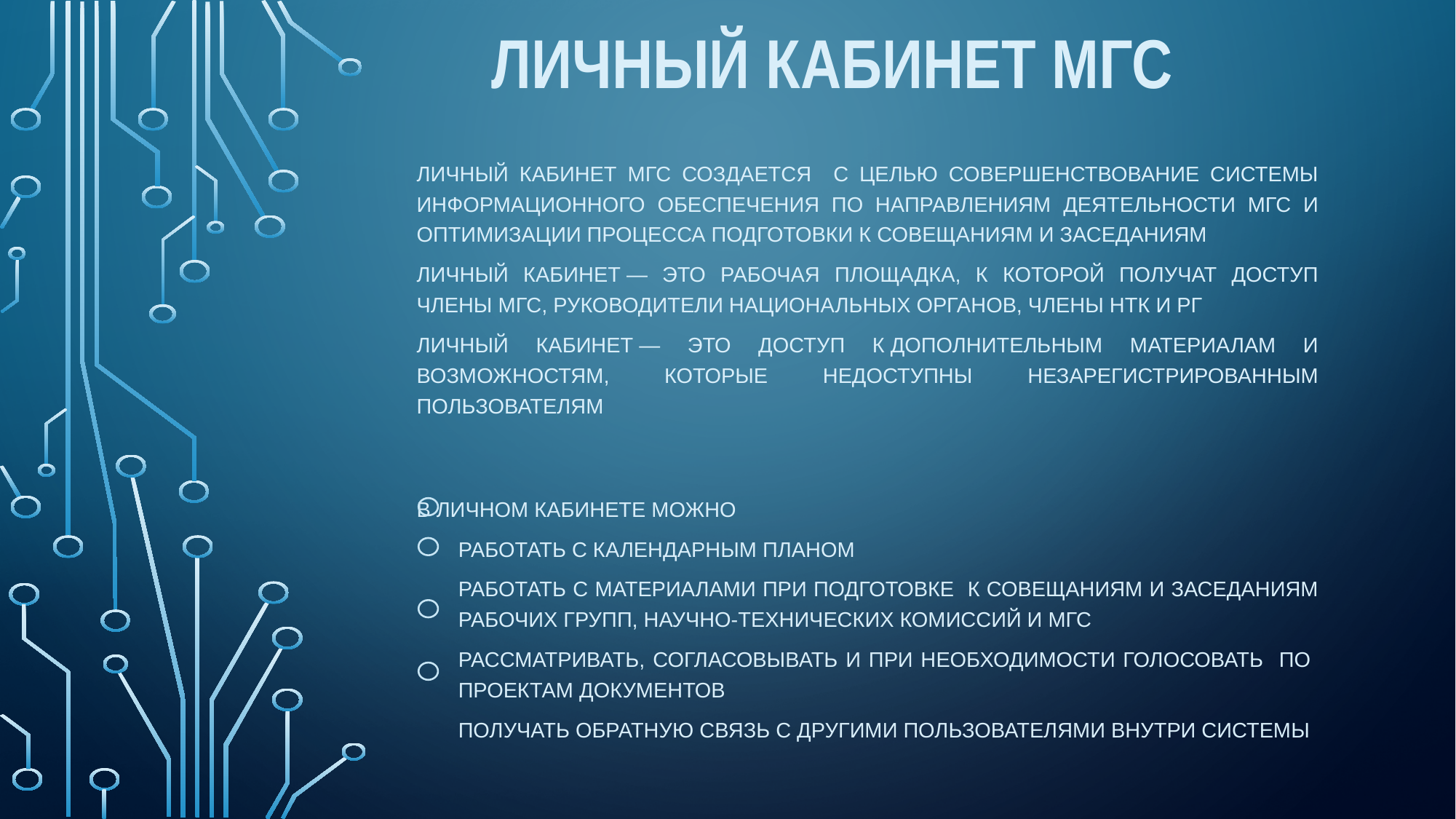

# Личный кабинет МГС
Личный кабинет МГС создается  с целью совершенствование системы информационного обеспечения по направлениям деятельности МГС и оптимизации процесса подготовки к совещаниям и заседаниям
Личный кабинет — это рабочая площадка, к которой получат доступ члены МГС, руководители национальных органов, члены НТК и РГ
Личный кабинет — это доступ к дополнительным материалам и возможностям, которые недоступны незарегистрированным пользователям

В личном кабинете можно
Работать с календарным планом
Работать с материалами при подготовке  к совещаниям и заседаниям рабочих групп, научно-технических комиссий и МГС
Рассматривать, согласовывать и при необходимости голосовать  по  проектам документов
Получать Обратную связь с другими пользователями внутри системы